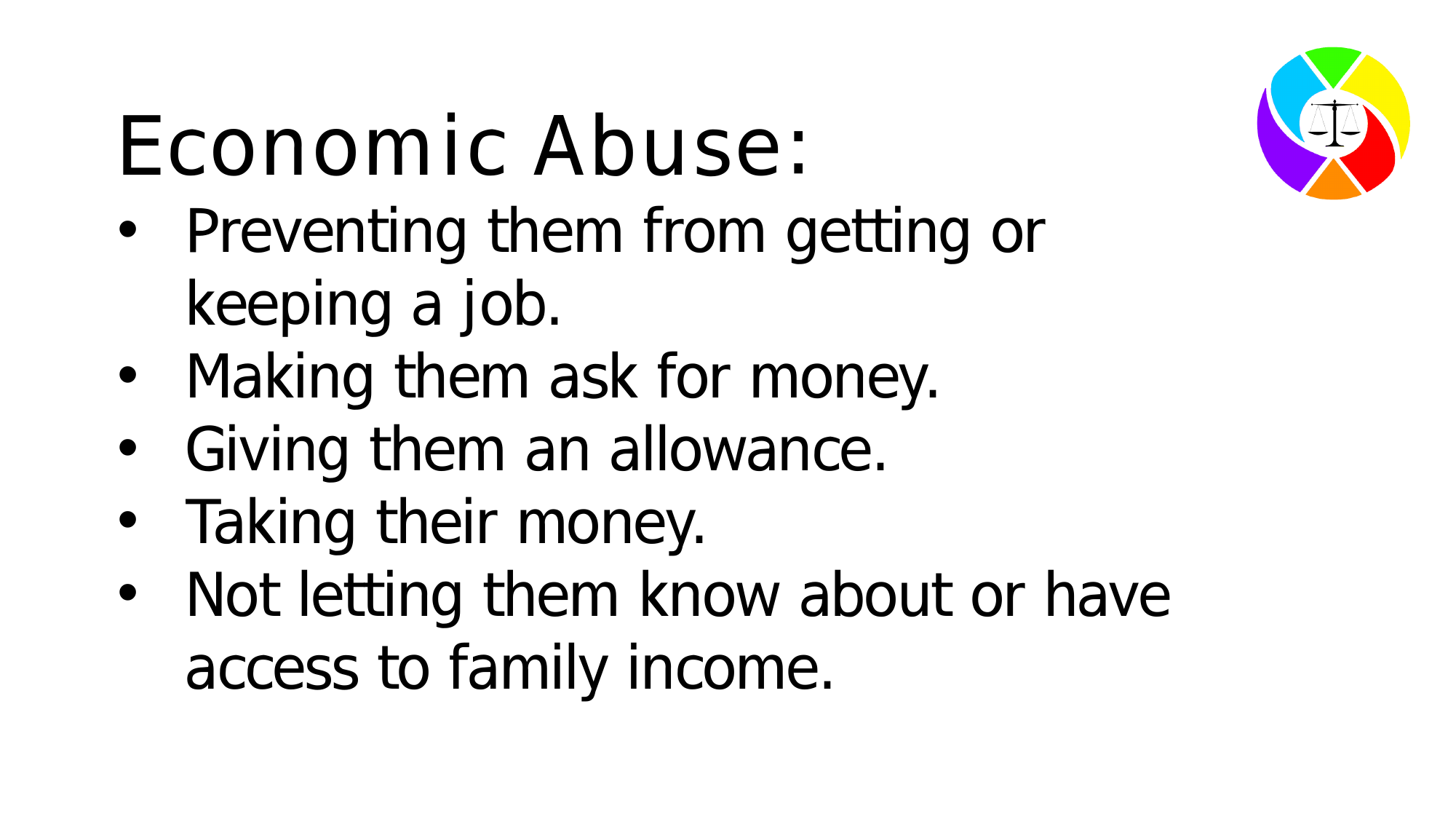

Economic Abuse:
Preventing them from getting or keeping a job.
Making them ask for money.
Giving them an allowance.
Taking their money.
Not letting them know about or have access to family income.